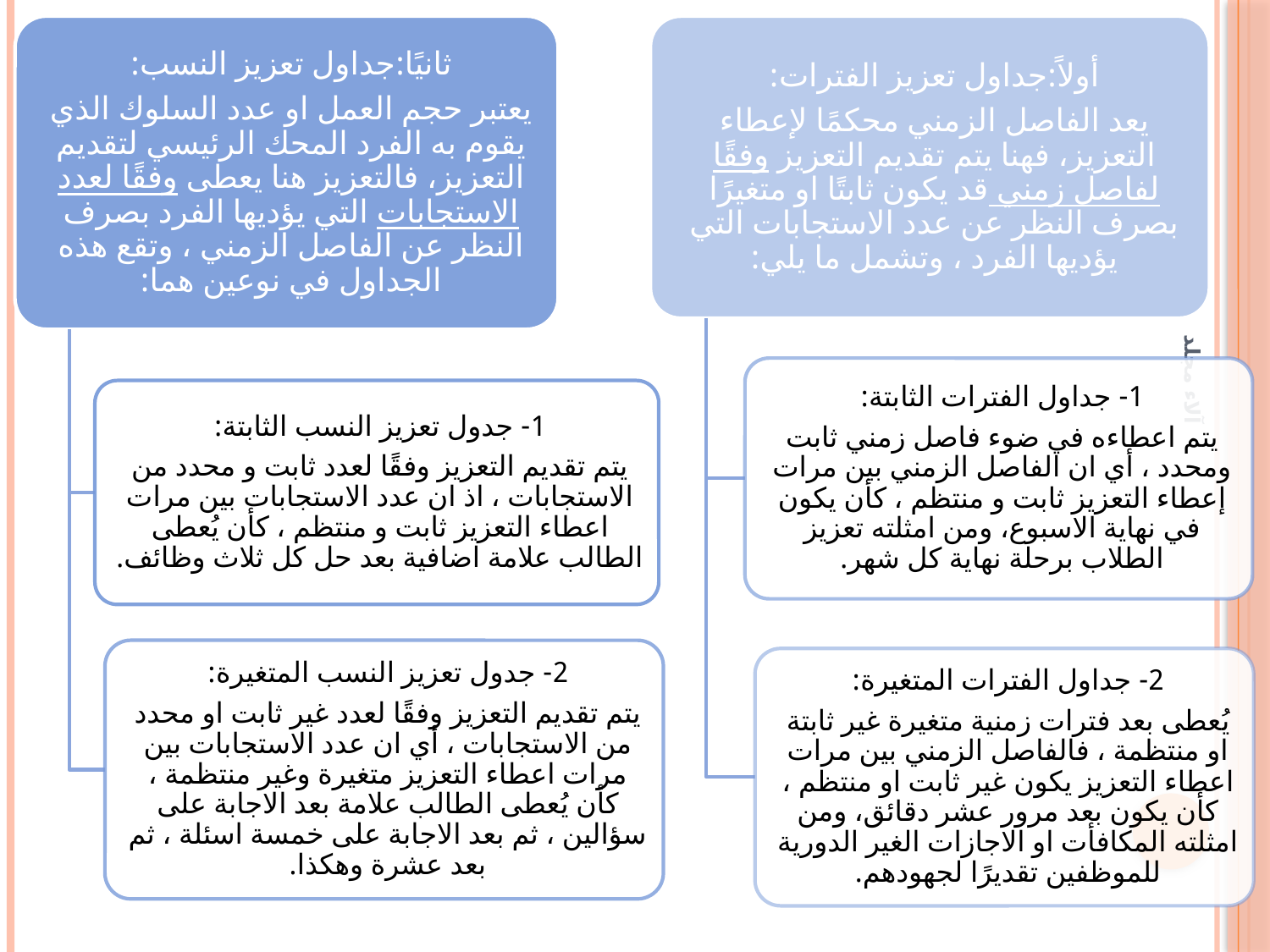

ثانيًا:جداول تعزيز النسب:
يعتبر حجم العمل او عدد السلوك الذي يقوم به الفرد المحك الرئيسي لتقديم التعزيز، فالتعزيز هنا يعطى وفقًا لعدد الاستجابات التي يؤديها الفرد بصرف النظر عن الفاصل الزمني ، وتقع هذه الجداول في نوعين هما:
1- جدول تعزيز النسب الثابتة:
يتم تقديم التعزيز وفقًا لعدد ثابت و محدد من الاستجابات ، اذ ان عدد الاستجابات بين مرات اعطاء التعزيز ثابت و منتظم ، كأن يُعطى الطالب علامة اضافية بعد حل كل ثلاث وظائف.
2- جدول تعزيز النسب المتغيرة:
يتم تقديم التعزيز وفقًا لعدد غير ثابت او محدد من الاستجابات ، أي ان عدد الاستجابات بين مرات اعطاء التعزيز متغيرة وغير منتظمة ، كأن يُعطى الطالب علامة بعد الاجابة على سؤالين ، ثم بعد الاجابة على خمسة اسئلة ، ثم بعد عشرة وهكذا.
أولاً:جداول تعزيز الفترات:
يعد الفاصل الزمني محكمًا لإعطاء التعزيز، فهنا يتم تقديم التعزيز وفقًا لفاصل زمني قد يكون ثابتًا او متغيرًا بصرف النظر عن عدد الاستجابات التي يؤديها الفرد ، وتشمل ما يلي:
1- جداول الفترات الثابتة:
يتم اعطاءه في ضوء فاصل زمني ثابت ومحدد ، أي ان الفاصل الزمني بين مرات إعطاء التعزيز ثابت و منتظم ، كأن يكون في نهاية الاسبوع، ومن امثلته تعزيز الطلاب برحلة نهاية كل شهر.
2- جداول الفترات المتغيرة:
يُعطى بعد فترات زمنية متغيرة غير ثابتة او منتظمة ، فالفاصل الزمني بين مرات اعطاء التعزيز يكون غير ثابت او منتظم ، كأن يكون بعد مرور عشر دقائق، ومن امثلته المكافأت او الاجازات الغير الدورية للموظفين تقديرًا لجهودهم.
آلاء مجلد